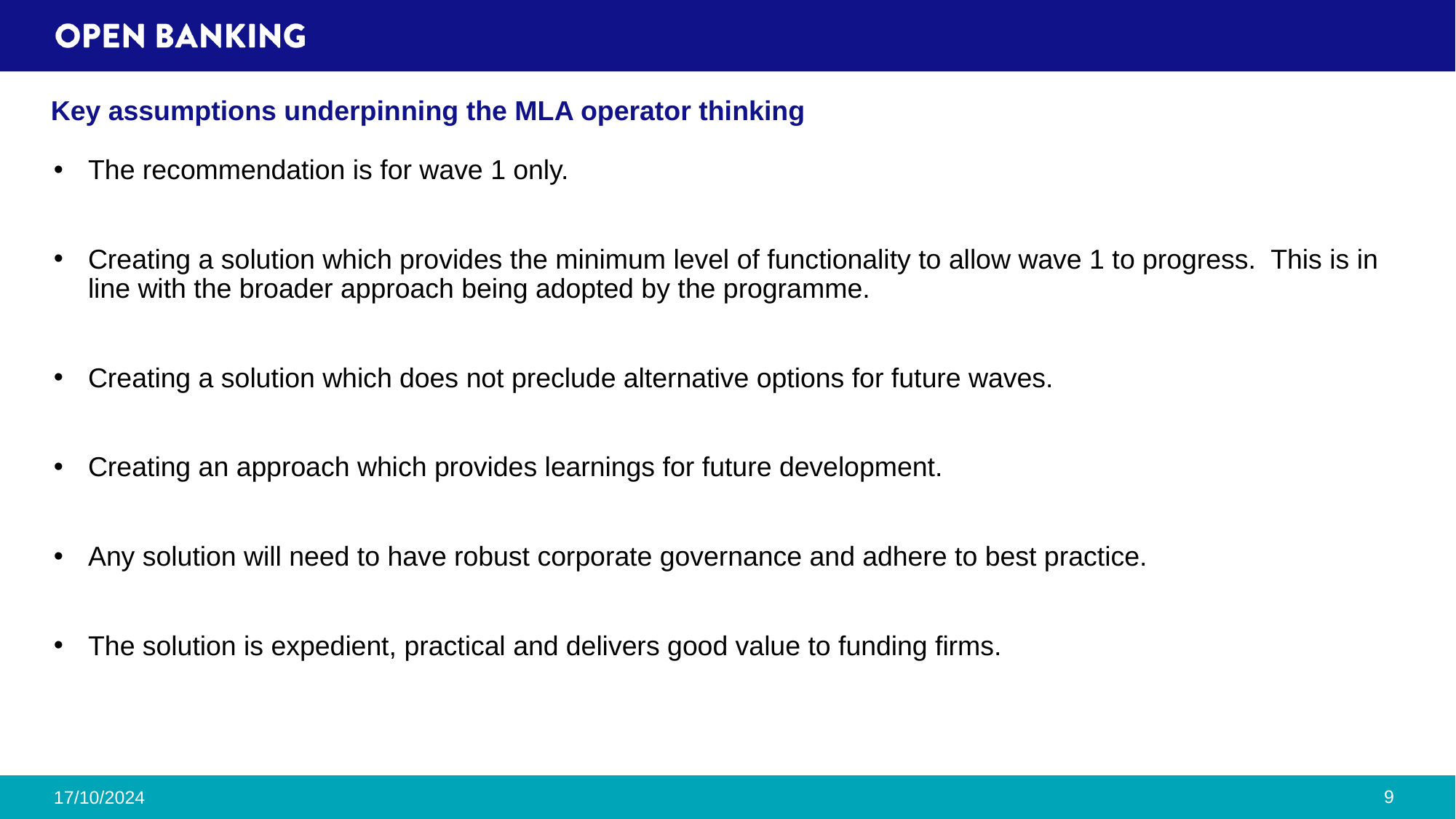

# Key assumptions underpinning the MLA operator thinking
The recommendation is for wave 1 only.

Creating a solution which provides the minimum level of functionality to allow wave 1 to progress.  This is in line with the broader approach being adopted by the programme.

Creating a solution which does not preclude alternative options for future waves.

Creating an approach which provides learnings for future development.

Any solution will need to have robust corporate governance and adhere to best practice.

The solution is expedient, practical and delivers good value to funding firms.

9
17/10/2024